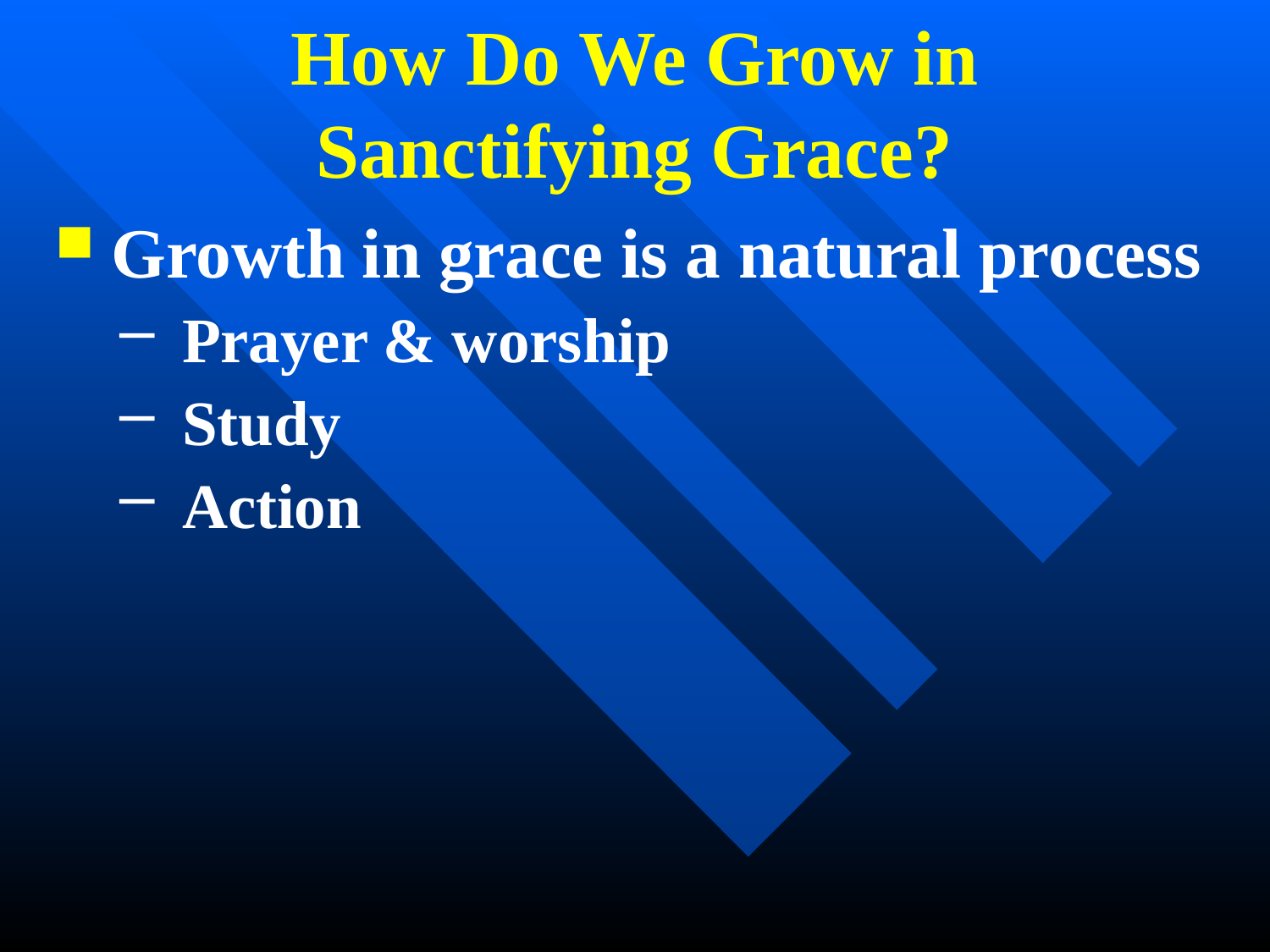

# How Do We Grow in Sanctifying Grace?
Growth in grace is a natural process
Prayer & worship
Study
Action